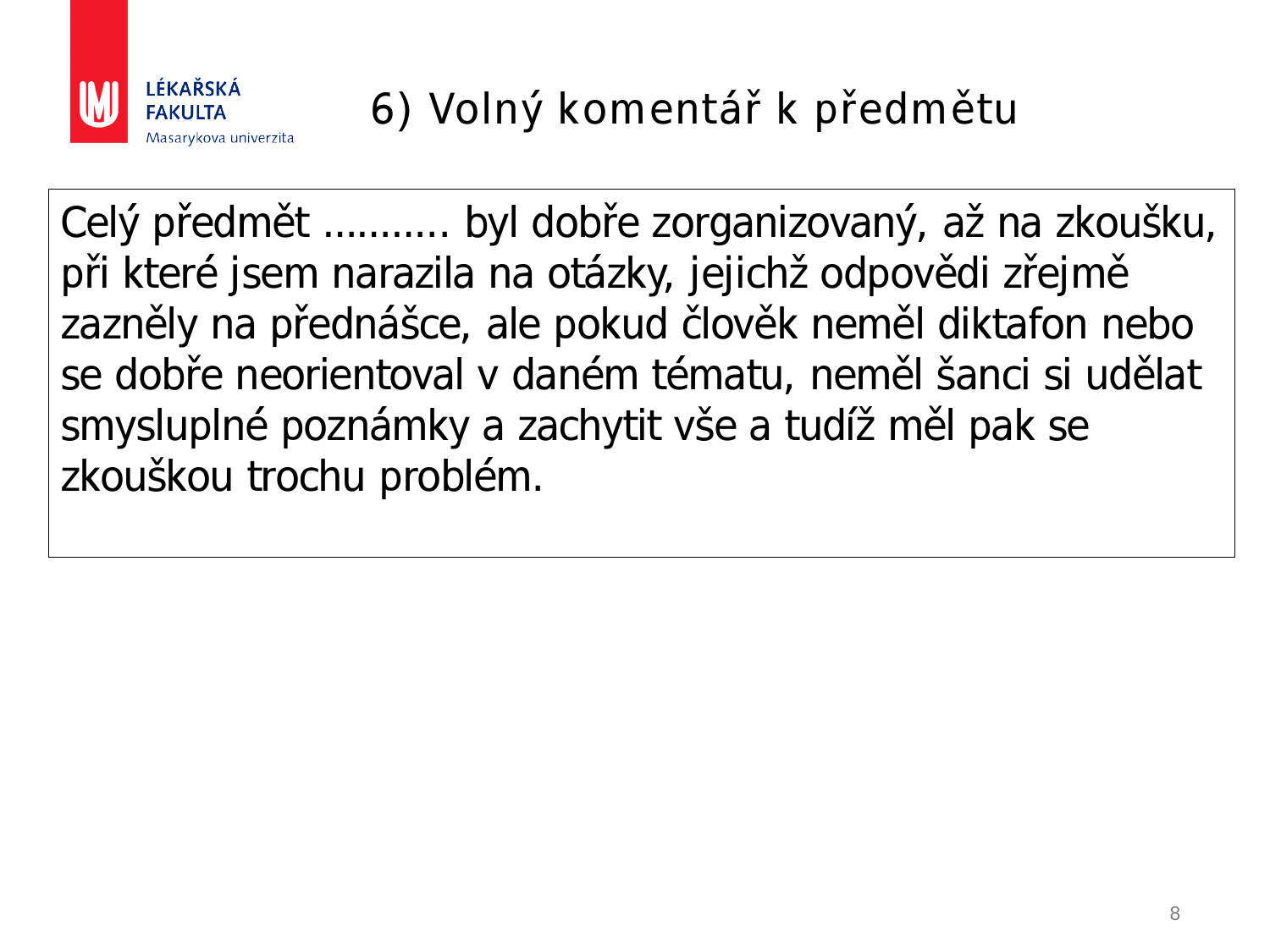

6) Volný komentář k předmětu

Celý předmět ……….. byl dobře zorganizovaný, až na zkoušku, při které jsem narazila na otázky, jejichž odpovědi zřejmě zazněly na přednášce, ale pokud člověk neměl diktafon nebo se dobře neorientoval v daném tématu, neměl šanci si udělat smysluplné poznámky a zachytit vše a tudíž měl pak se zkouškou trochu problém.

8